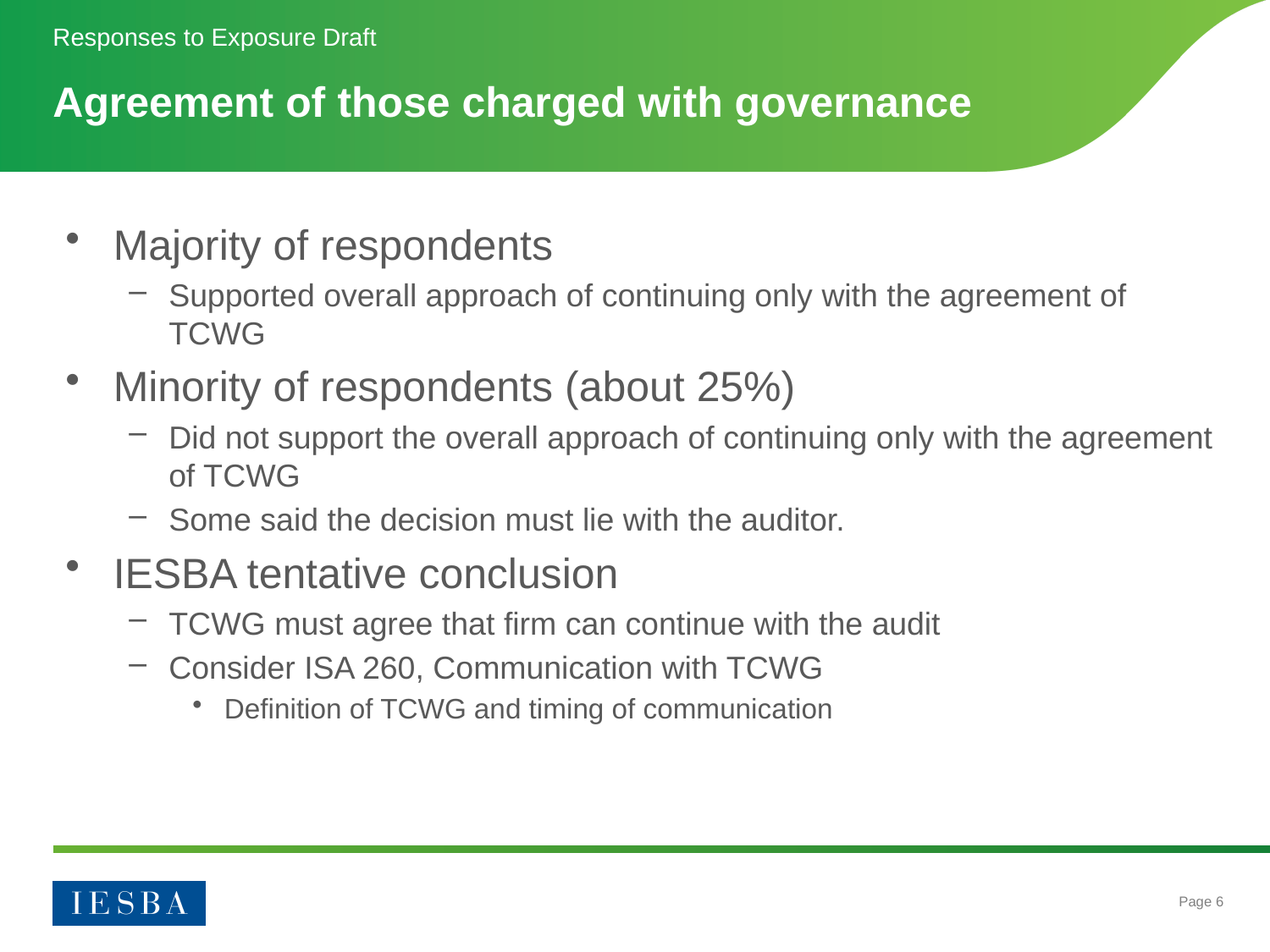

Responses to Exposure Draft
# Agreement of those charged with governance
Majority of respondents
Supported overall approach of continuing only with the agreement of TCWG
Minority of respondents (about 25%)
Did not support the overall approach of continuing only with the agreement of TCWG
Some said the decision must lie with the auditor.
IESBA tentative conclusion
TCWG must agree that firm can continue with the audit
Consider ISA 260, Communication with TCWG
Definition of TCWG and timing of communication